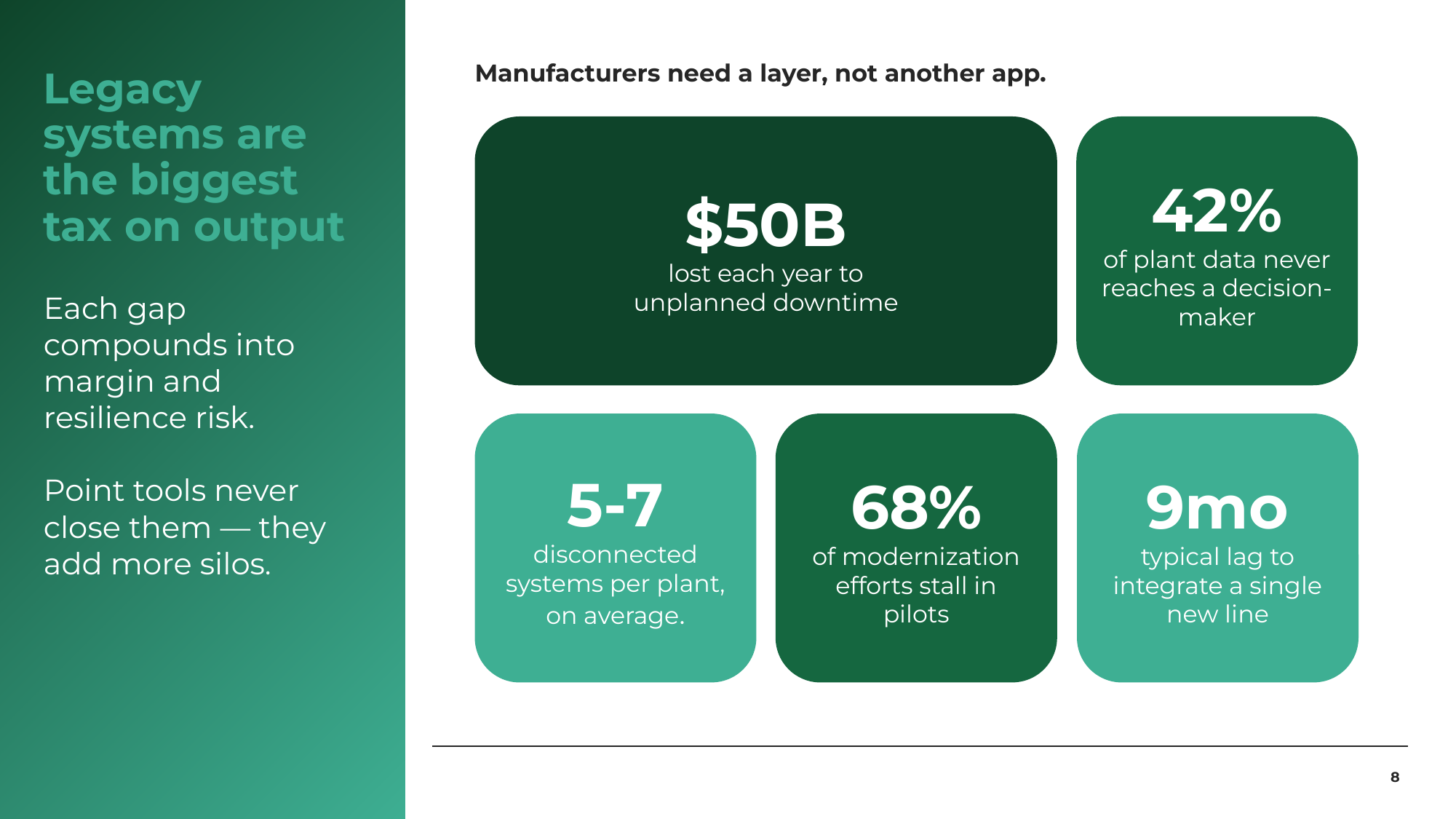

# Legacy systems are the biggest tax on output
Manufacturers need a layer, not another app.
$50B
lost each year to
unplanned downtime
42%
of plant data never reaches a decision-maker
Each gap compounds into margin and resilience risk.

Point tools never close them — they add more silos.
5-7
disconnected systems per plant, on average.
68%
of modernization efforts stall in pilots
9mo
typical lag to integrate a single new line
8